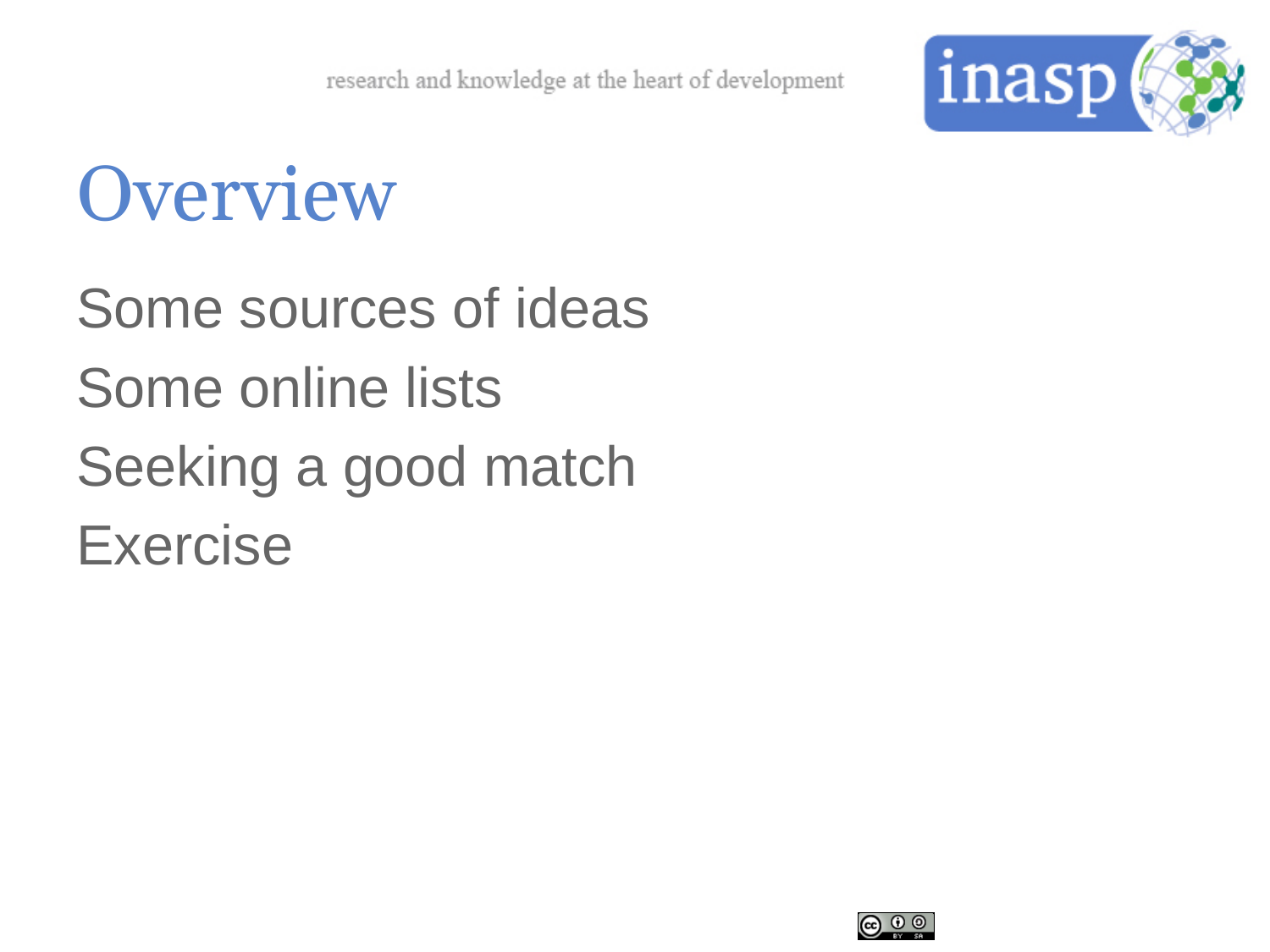

# Overview
Some sources of ideas
Some online lists
Seeking a good match
Exercise